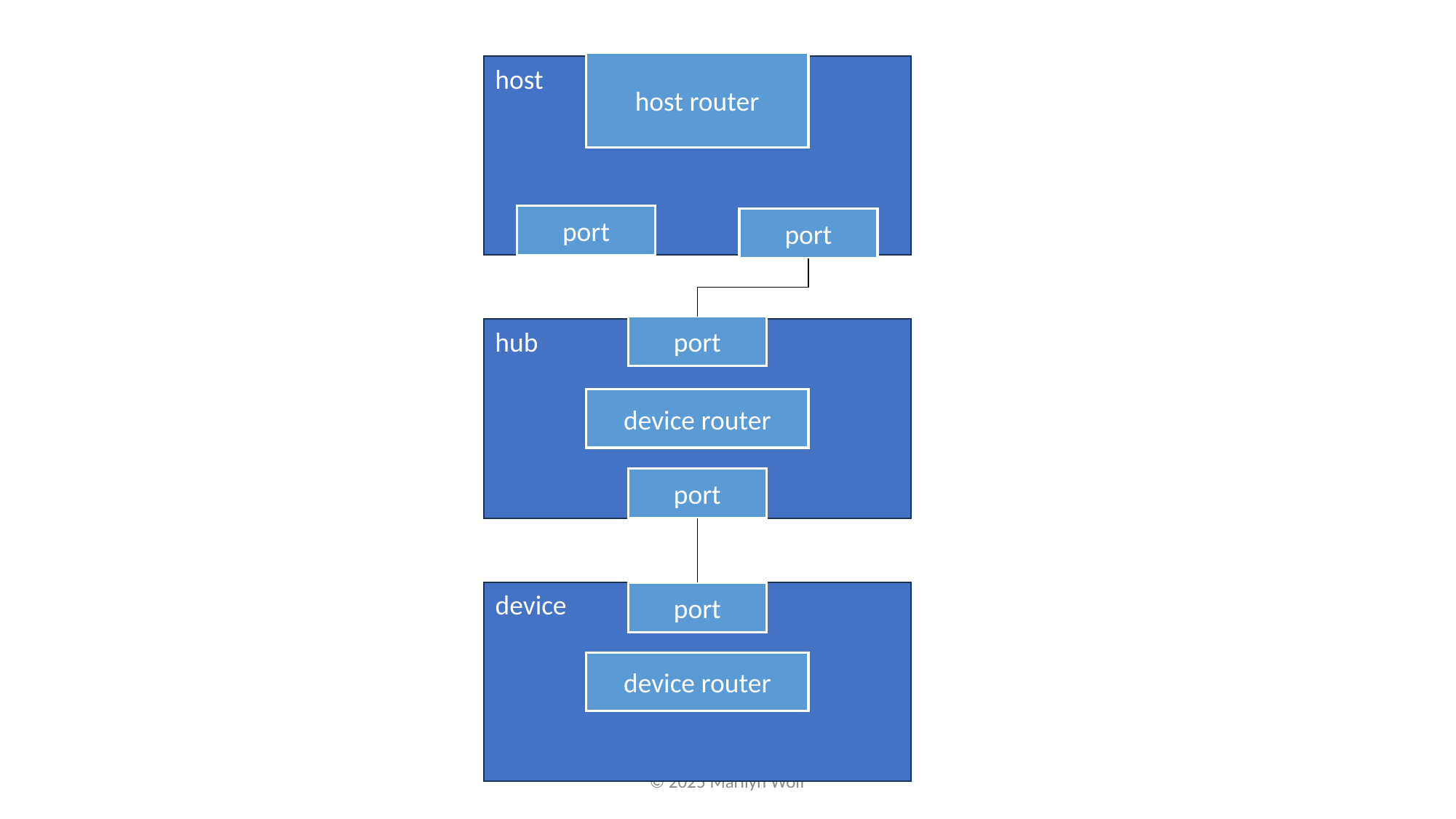

host router

host
port
port
port

hub
device router
port

device
port
device router
© 2025 Marilyn Wolf